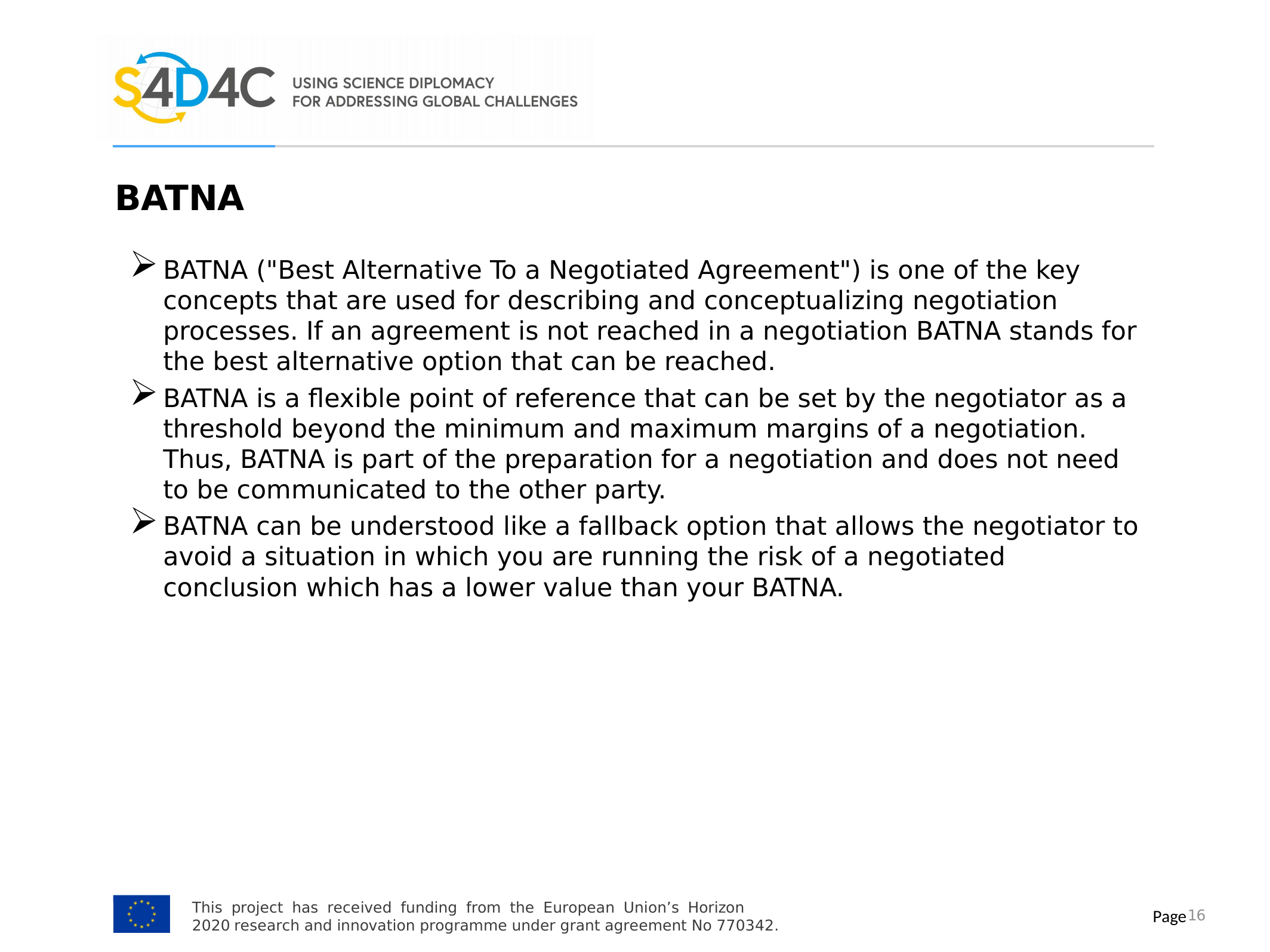

BATNA
BATNA ("Best Alternative To a Negotiated Agreement") is one of the key concepts that are used for describing and conceptualizing negotiation processes. If an agreement is not reached in a negotiation BATNA stands for the best alternative option that can be reached.
BATNA is a flexible point of reference that can be set by the negotiator as a threshold beyond the minimum and maximum margins of a negotiation. Thus, BATNA is part of the preparation for a negotiation and does not need to be communicated to the other party.
BATNA can be understood like a fallback option that allows the negotiator to avoid a situation in which you are running the risk of a negotiated conclusion which has a lower value than your BATNA.
This  project  has  received  funding  from  the  European  Union’s  Horizon  2020 research and innovation programme under grant agreement No 770342.
16